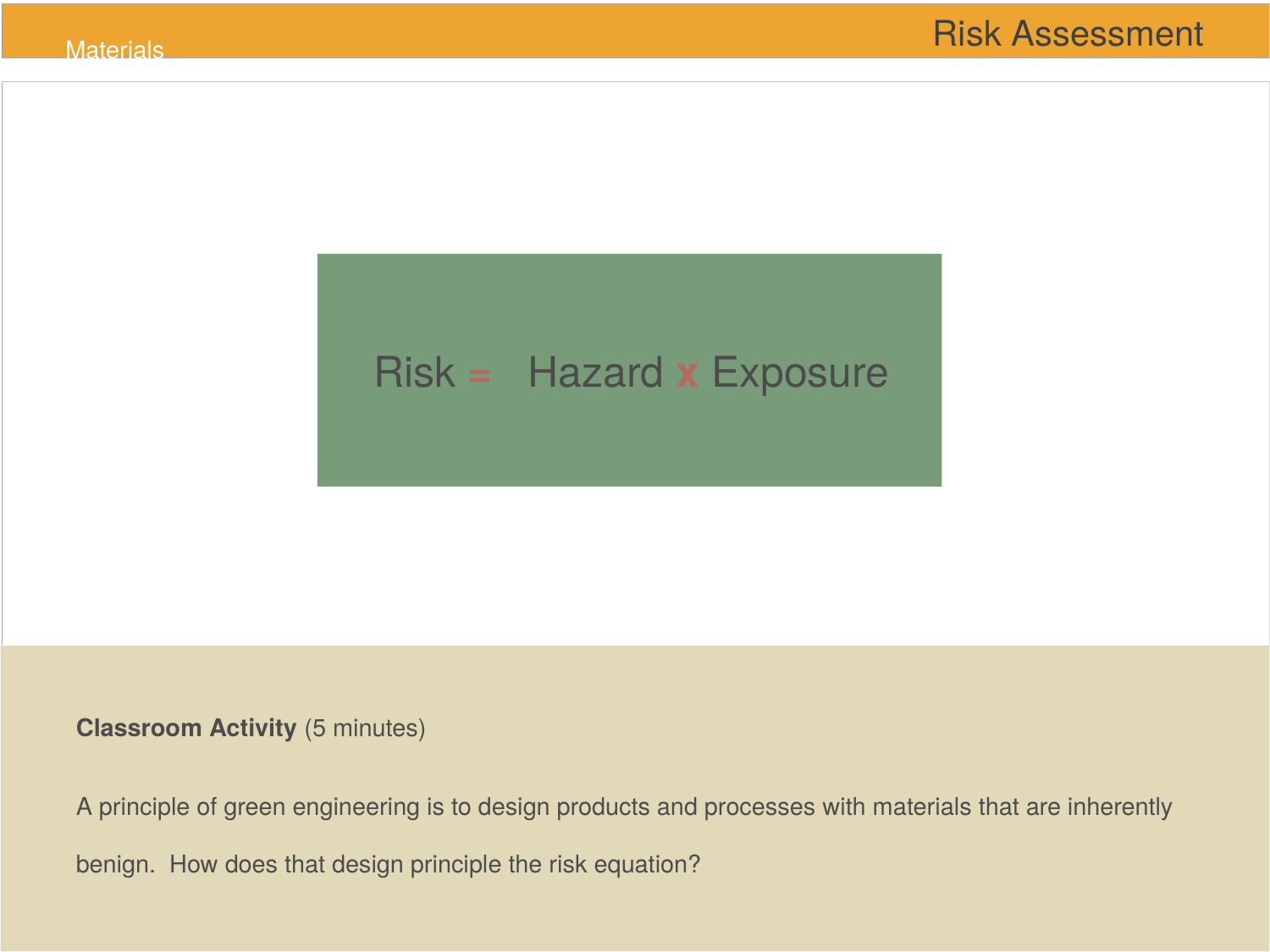

# Risk Assessment

Risk =   Hazard x Exposure

Classroom Activity (5 minutes)
A principle of green engineering is to design products and processes with materials that are inherently benign.  How does that design principle the risk equation?